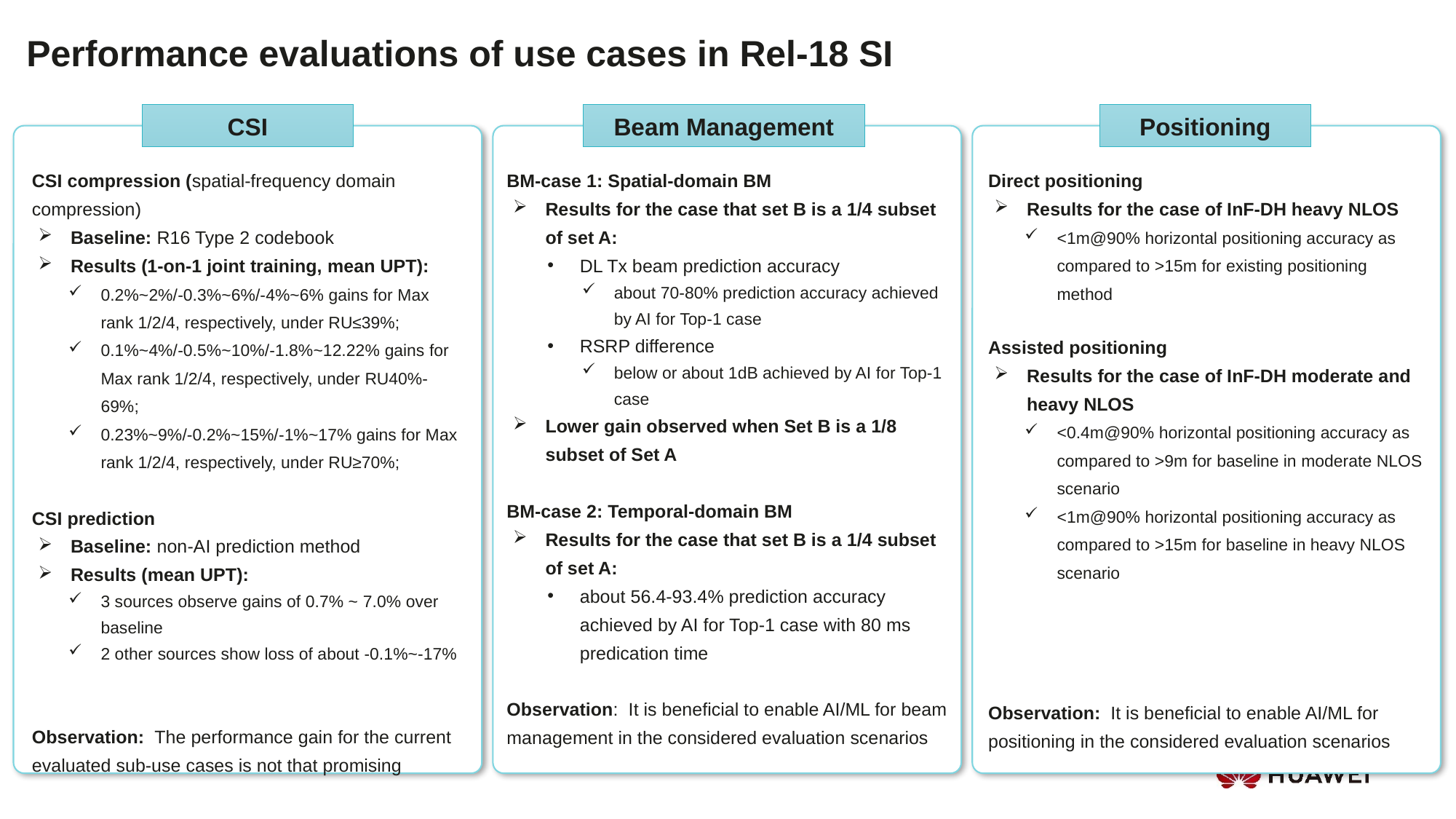

Performance evaluations of use cases in Rel-18 SI
CSI
Beam Management
Positioning

CSI compression (spatial-frequency domain compression)
Baseline: R16 Type 2 codebook
Results (1-on-1 joint training, mean UPT):
0.2%~2%/-0.3%~6%/-4%~6% gains for Max rank 1/2/4, respectively, under RU≤39%;
0.1%~4%/-0.5%~10%/-1.8%~12.22% gains for Max rank 1/2/4, respectively, under RU40%-69%;
0.23%~9%/-0.2%~15%/-1%~17% gains for Max rank 1/2/4, respectively, under RU≥70%;

CSI prediction
Baseline: non-AI prediction method
Results (mean UPT):
3 sources observe gains of 0.7% ~ 7.0% over baseline
2 other sources show loss of about -0.1%~-17%

Observation:  The performance gain for the current evaluated sub-use cases is not that promising
BM-case 1: Spatial-domain BM
Results for the case that set B is a 1/4 subset of set A:
DL Tx beam prediction accuracy
about 70-80% prediction accuracy achieved by AI for Top-1 case
RSRP difference
below or about 1dB achieved by AI for Top-1 case
Lower gain observed when Set B is a 1/8 subset of Set A

BM-case 2: Temporal-domain BM
Results for the case that set B is a 1/4 subset of set A:
about 56.4-93.4% prediction accuracy achieved by AI for Top-1 case with 80 ms predication time

Observation:  It is beneficial to enable AI/ML for beam management in the considered evaluation scenarios
Direct positioning
Results for the case of InF-DH heavy NLOS
<1m@90% horizontal positioning accuracy as compared to >15m for existing positioning method

Assisted positioning
Results for the case of InF-DH moderate and heavy NLOS
<0.4m@90% horizontal positioning accuracy as compared to >9m for baseline in moderate NLOS scenario
<1m@90% horizontal positioning accuracy as compared to >15m for baseline in heavy NLOS scenario

Observation:  It is beneficial to enable AI/ML for positioning in the considered evaluation scenarios